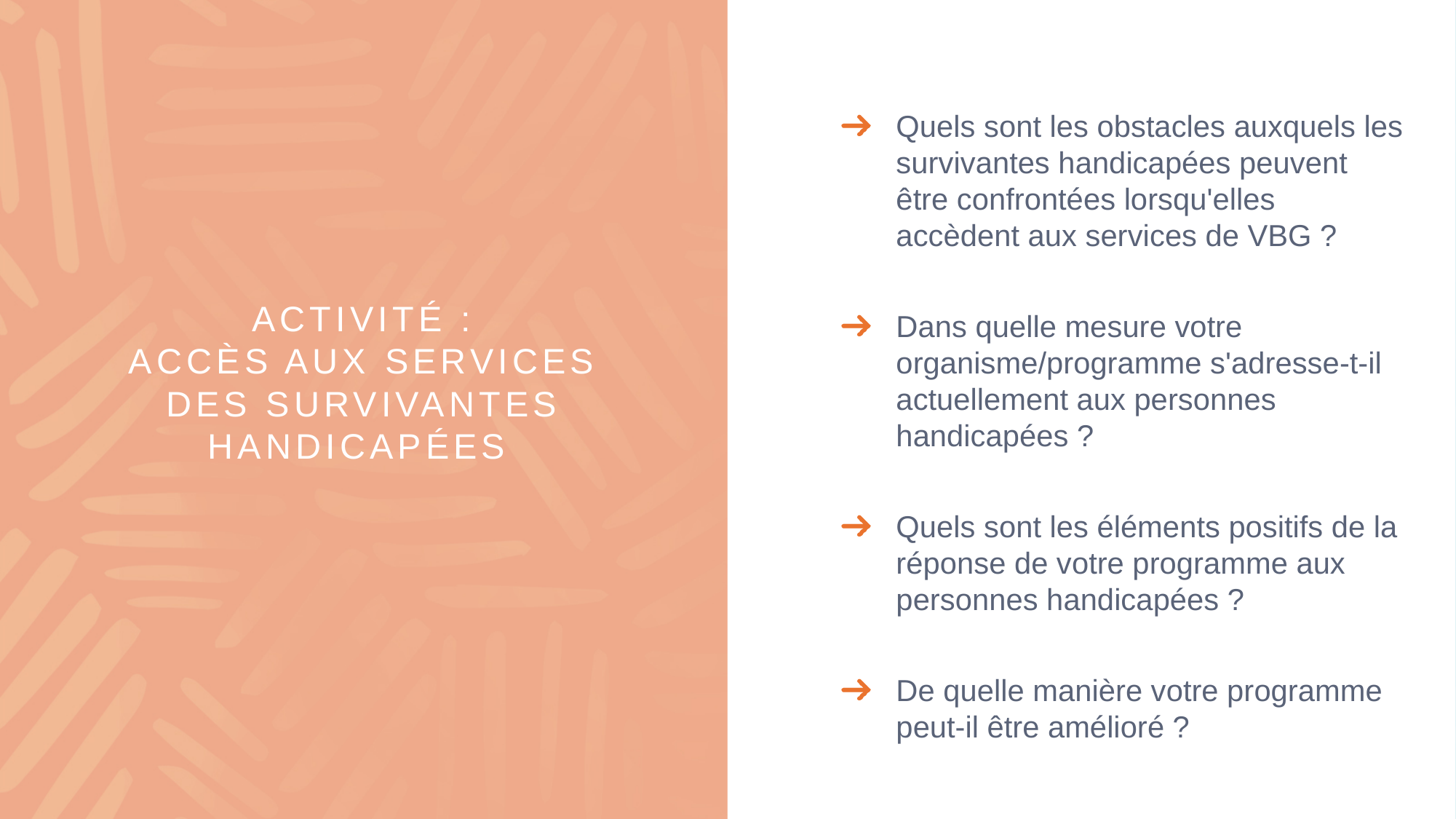

Quels sont les obstacles auxquels les survivantes handicapées peuvent être confrontées lorsqu'elles accèdent aux services de VBG ?
Dans quelle mesure votre organisme/programme s'adresse-t-il actuellement aux personnes handicapées ?
Quels sont les éléments positifs de la réponse de votre programme aux personnes handicapées ?
De quelle manière votre programme peut-il être amélioré ?

Activité :
Accès aux services des survivantes handicapées